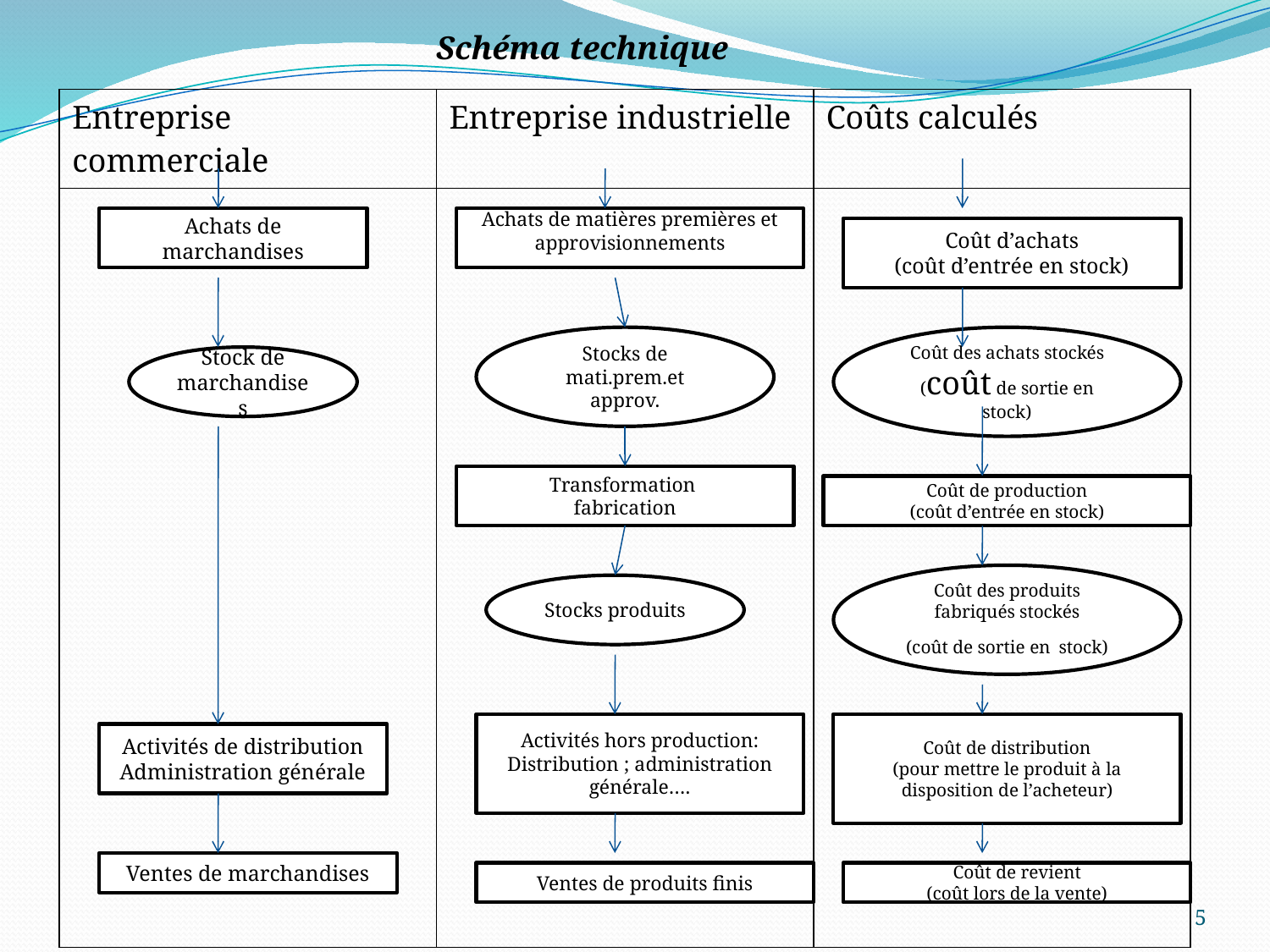

| Schéma technique |
| --- |
| Entreprise commerciale | Entreprise industrielle | Coûts calculés |
| --- | --- | --- |
|  |  |  |
Achats de marchandises

Achats de matières premières et approvisionnements

Coût d’achats
(coût d’entrée en stock)
Coût des achats stockés
(coût de sortie en stock)
Stocks de mati.prem.et approv.
Stock de marchandises
Transformation
fabrication
Coût de production
(coût d’entrée en stock)
Coût des produits fabriqués stockés
(coût de sortie en stock)
Stocks produits
Activités hors production:
Distribution ; administration générale….
Coût de distribution
(pour mettre le produit à la disposition de l’acheteur)
Activités de distribution
Administration générale
Ventes de marchandises
Ventes de produits finis
Coût de revient
(coût lors de la vente)
5